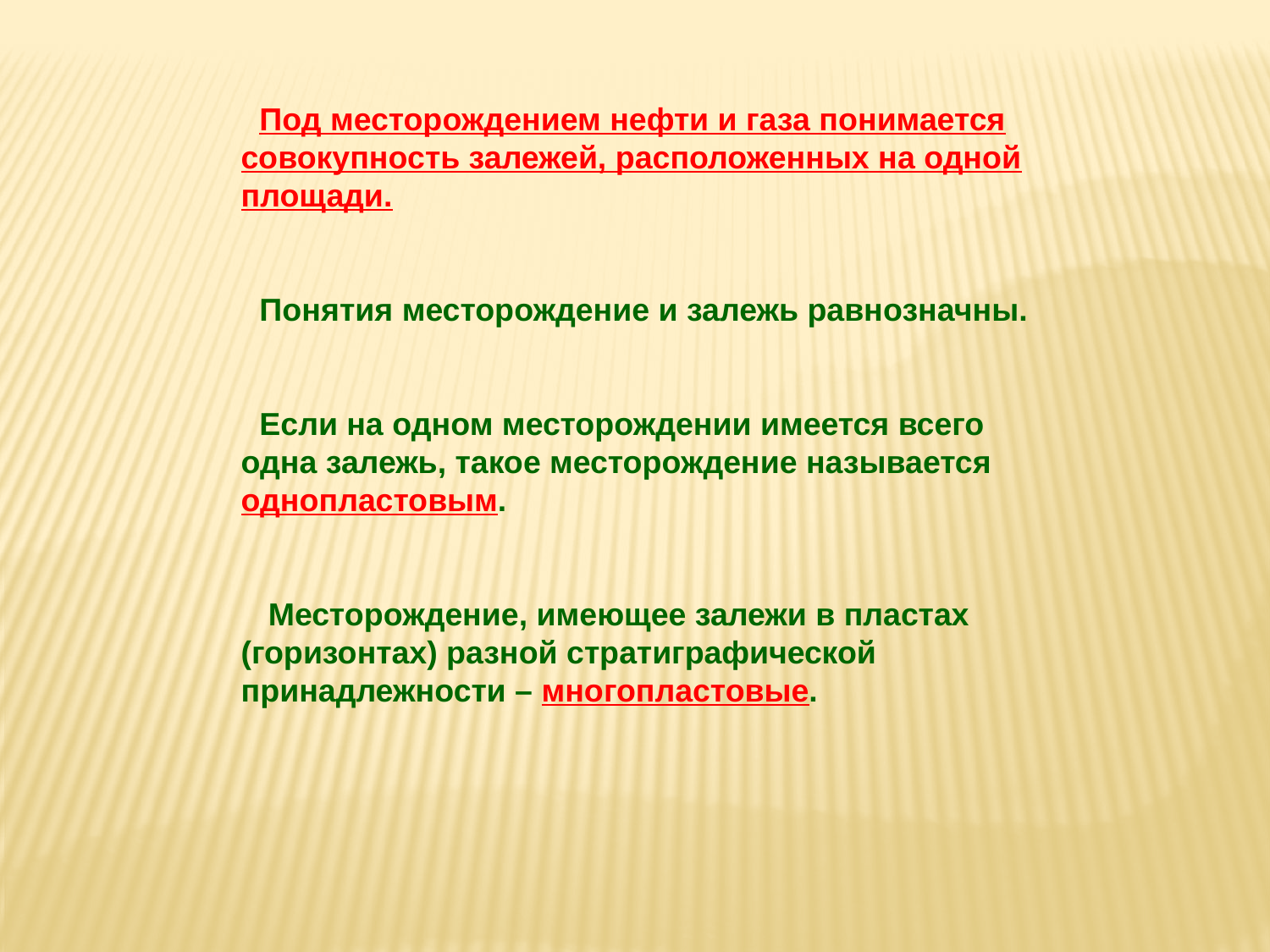

Под месторождением нефти и газа понимается совокупность залежей, расположенных на одной площади.

Понятия месторождение и залежь равнозначны.

Если на одном месторождении имеется всего одна залежь, такое месторождение называется однопластовым.

 Месторождение, имеющее залежи в пластах (горизонтах) разной стратиграфической принадлежности – многопластовые.